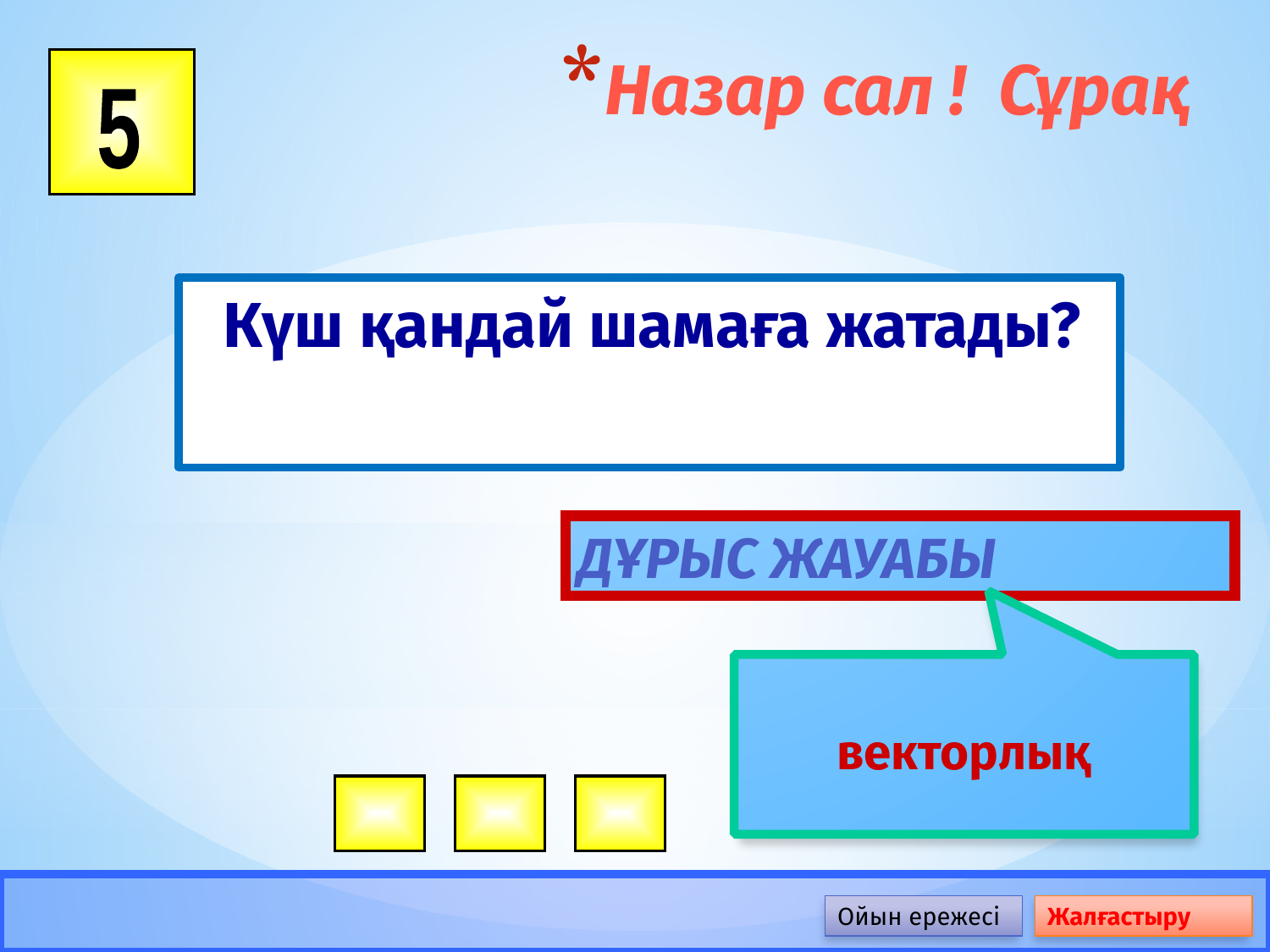

# Назар сал !  Сұрақ

5
Күш қандай шамаға жатады?
Дұрыс жауабы

векторлық

Ойын ережесі
Жалғастыру